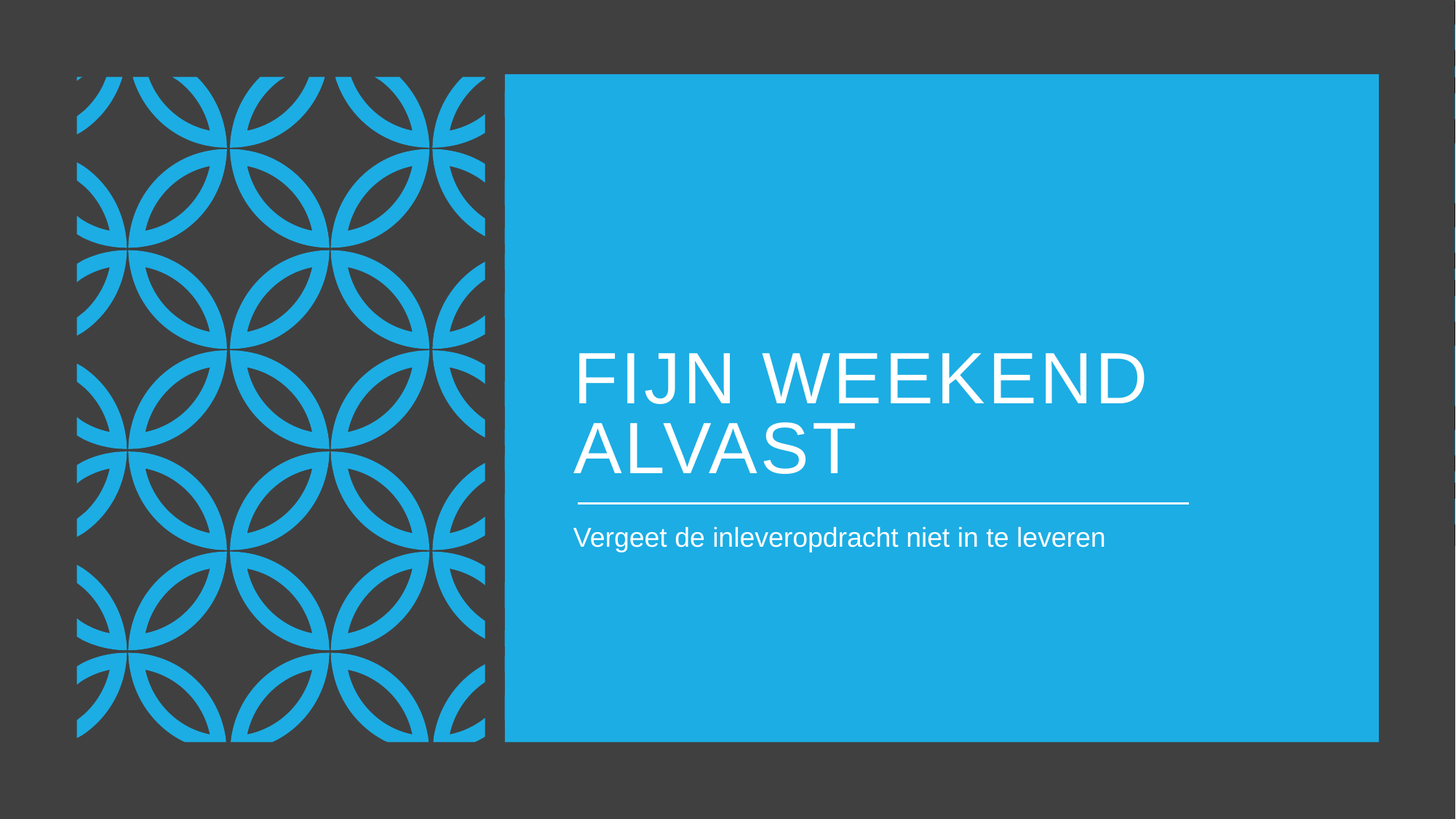

# Fijn weekend alvast

Vergeet de inleveropdracht niet in te leveren